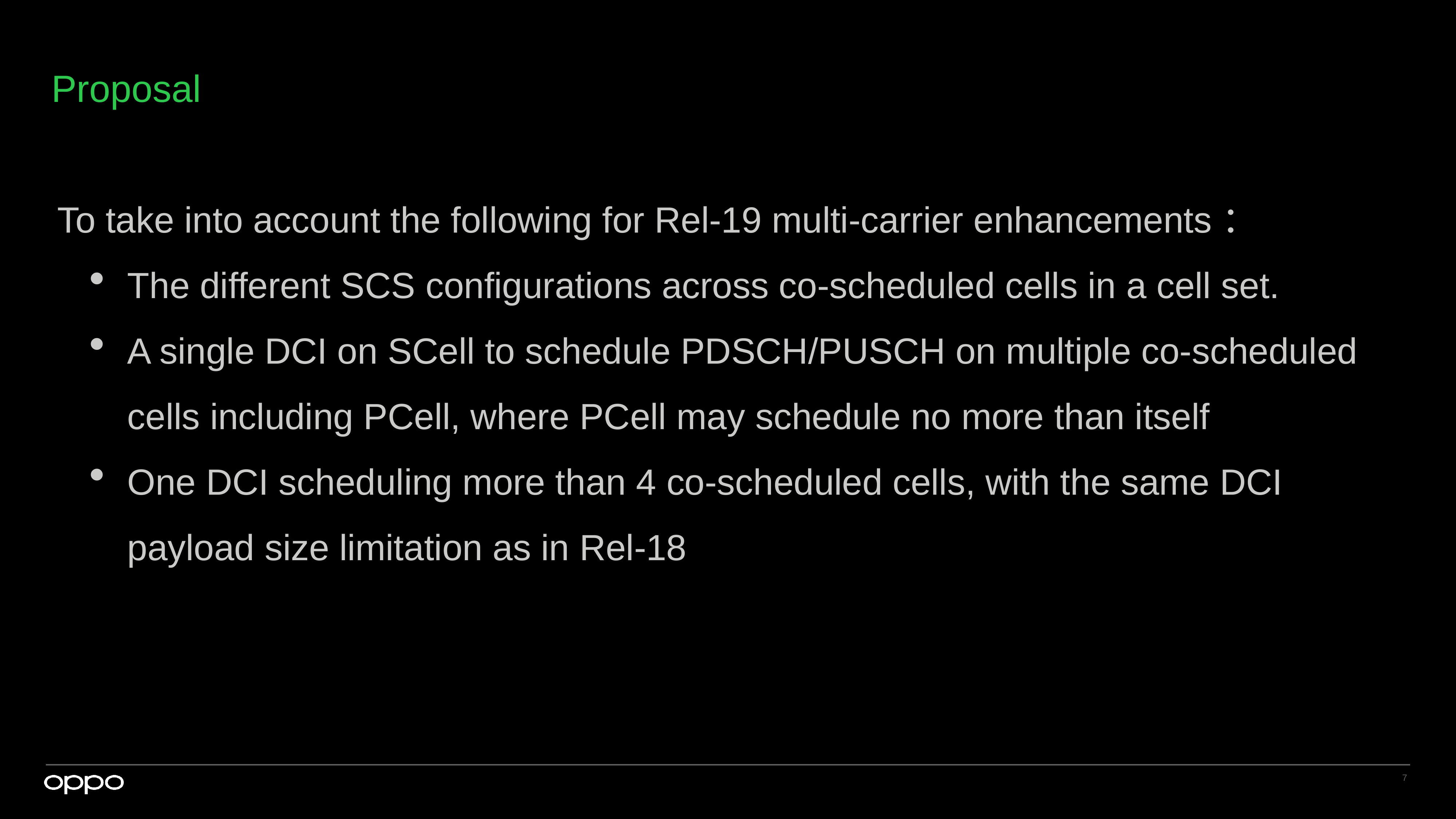

# Proposal
To take into account the following for Rel-19 multi-carrier enhancements：
The different SCS configurations across co-scheduled cells in a cell set.
A single DCI on SCell to schedule PDSCH/PUSCH on multiple co-scheduled cells including PCell, where PCell may schedule no more than itself
One DCI scheduling more than 4 co-scheduled cells, with the same DCI payload size limitation as in Rel-18